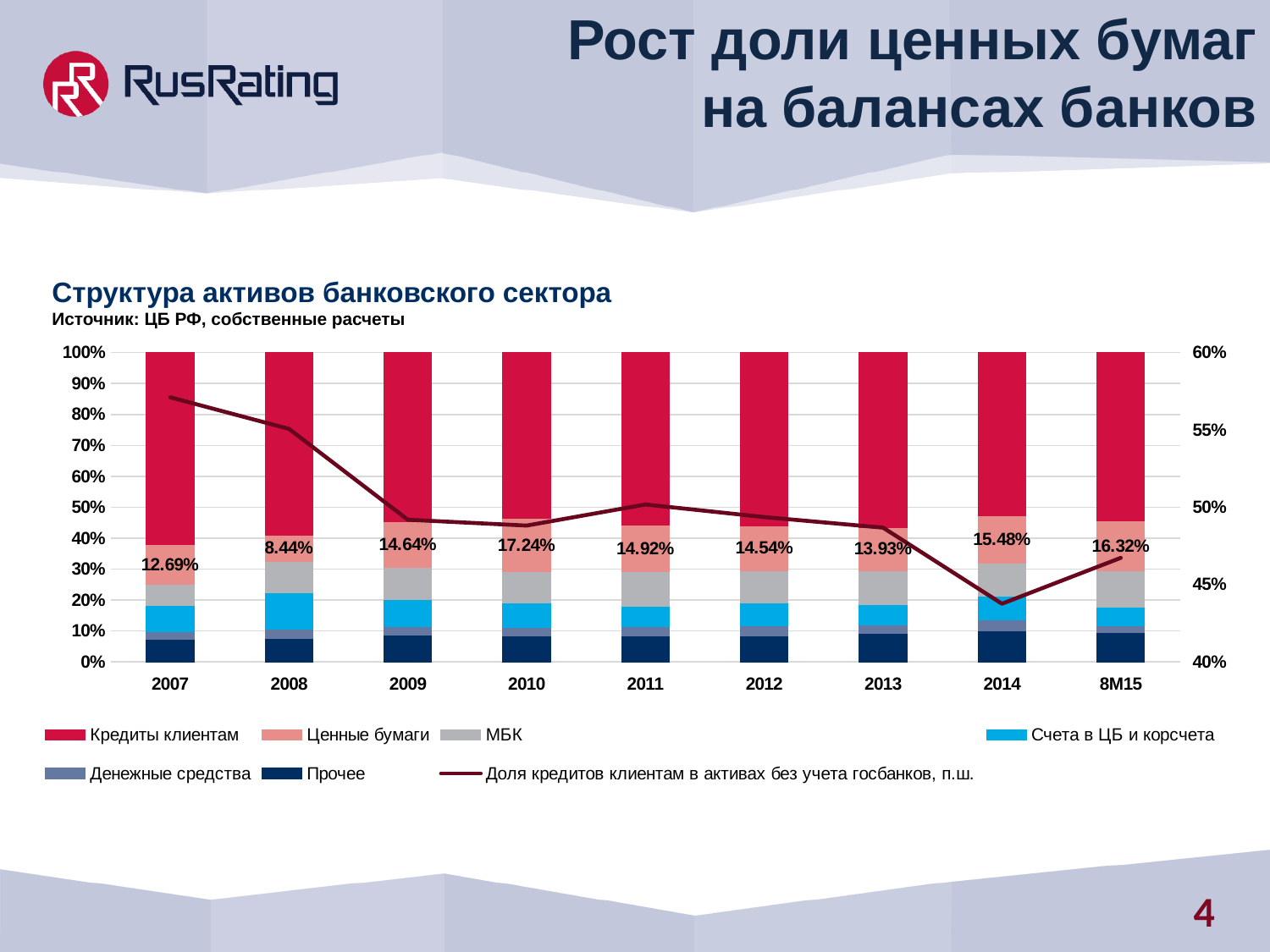

Рост доли ценных бумаг на балансах банков
Структура активов банковского сектора
Источник: ЦБ РФ, собственные расчеты

### Chart

| Category | Прочее | Денежные средства | Счета в ЦБ и корсчета | МБК | Ценные бумаги | Кредиты клиентам | Доля кредитов клиентам в активах без учета госбанков, п.ш. |
|---|---|---|---|---|---|---|---|
| 2007 | 0.0722239889491233 | 0.024203606441707125 | 0.08486914350736147 | 0.07046419645119777 | 0.12694098414417818 | 0.6212980805064323 | 0.5710610245729163 |
| 2008 | 0.07666037405923143 | 0.029594287406815287 | 0.11838785538660282 | 0.101172994365202 | 0.08440420664970398 | 0.5897802821324445 | 0.5506542423197289 |
| 2009 | 0.0866938498131158 | 0.027040434930343187 | 0.08815494393476045 | 0.10409106354060482 | 0.14642881413523615 | 0.5475908936459396 | 0.4919480124476694 |
| 2010 | 0.08473994663448177 | 0.026996325943806465 | 0.07876442850972945 | 0.10022600474491639 | 0.17243215420386576 | 0.5368411399632003 | 0.4881587270965069 |
| 2011 | 0.08485976818209115 | 0.029442075551017955 | 0.06601405321001742 | 0.11155125818269174 | 0.1492210678037355 | 0.5589117770704463 | 0.501785120314395 |
| 2012 | 0.08541171813143297 | 0.03138785205293519 | 0.07358572882834843 | 0.10455346033900495 | 0.14540210383440785 | 0.5596591368138705 | 0.4936385391884447 |
| 2013 | 0.09207966828680444 | 0.02801485813200611 | 0.06553111900959718 | 0.1098773838403012 | 0.13928366807086348 | 0.5652133026604277 | 0.486802633676854 |
| 2014 | 0.10090274764398448 | 0.03546996056031902 | 0.07694793781844356 | 0.10560254638958885 | 0.15480106975145147 | 0.5262757378362127 | 0.4376286575551636 |
| 8М15 | 0.09600564191442507 | 0.021249000485888198 | 0.06033940757347942 | 0.11630327075450403 | 0.16324058097435248 | 0.5428620982973508 | 0.46729047049039585 |
4